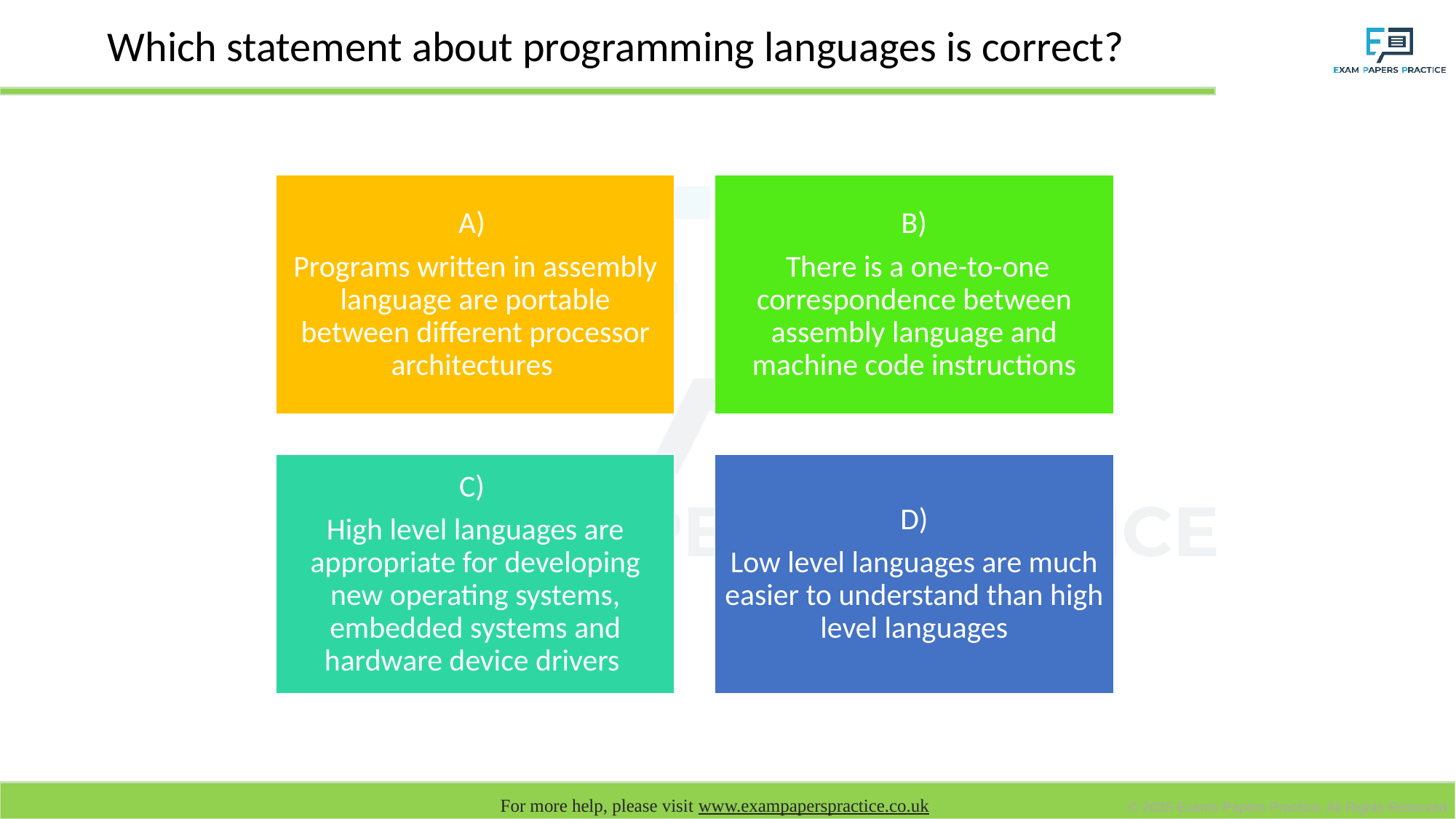

# Which statement about programming languages is correct?
A)
Programs written in assembly language are portable between different processor architectures
B)
 There is a one-to-one correspondence between assembly language and machine code instructions
C)
High level languages are appropriate for developing new operating systems, embedded systems and hardware device drivers
D)
Low level languages are much easier to understand than high level languages